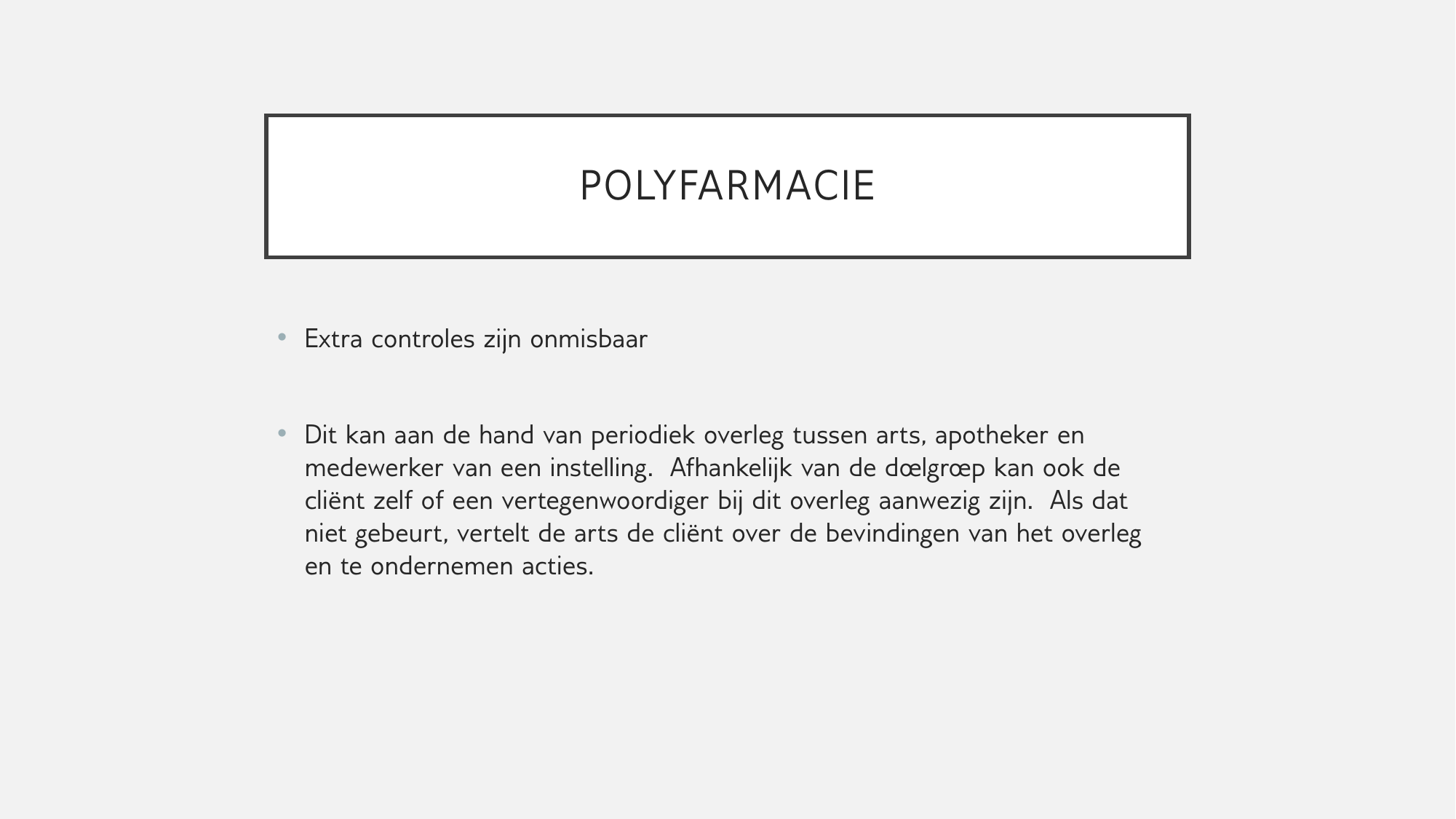

# polyfarmacie
Extra controles zijn onmisbaar

Dit kan aan de hand van periodiek overleg tussen arts, apotheker en medewerker van een instelling.  Afhankelijk van de doelgroep kan ook de cliënt zelf of een vertegenwoordiger bij dit overleg aanwezig zijn.  Als dat niet gebeurt, vertelt de arts de cliënt over de bevindingen van het overleg en te ondernemen acties.